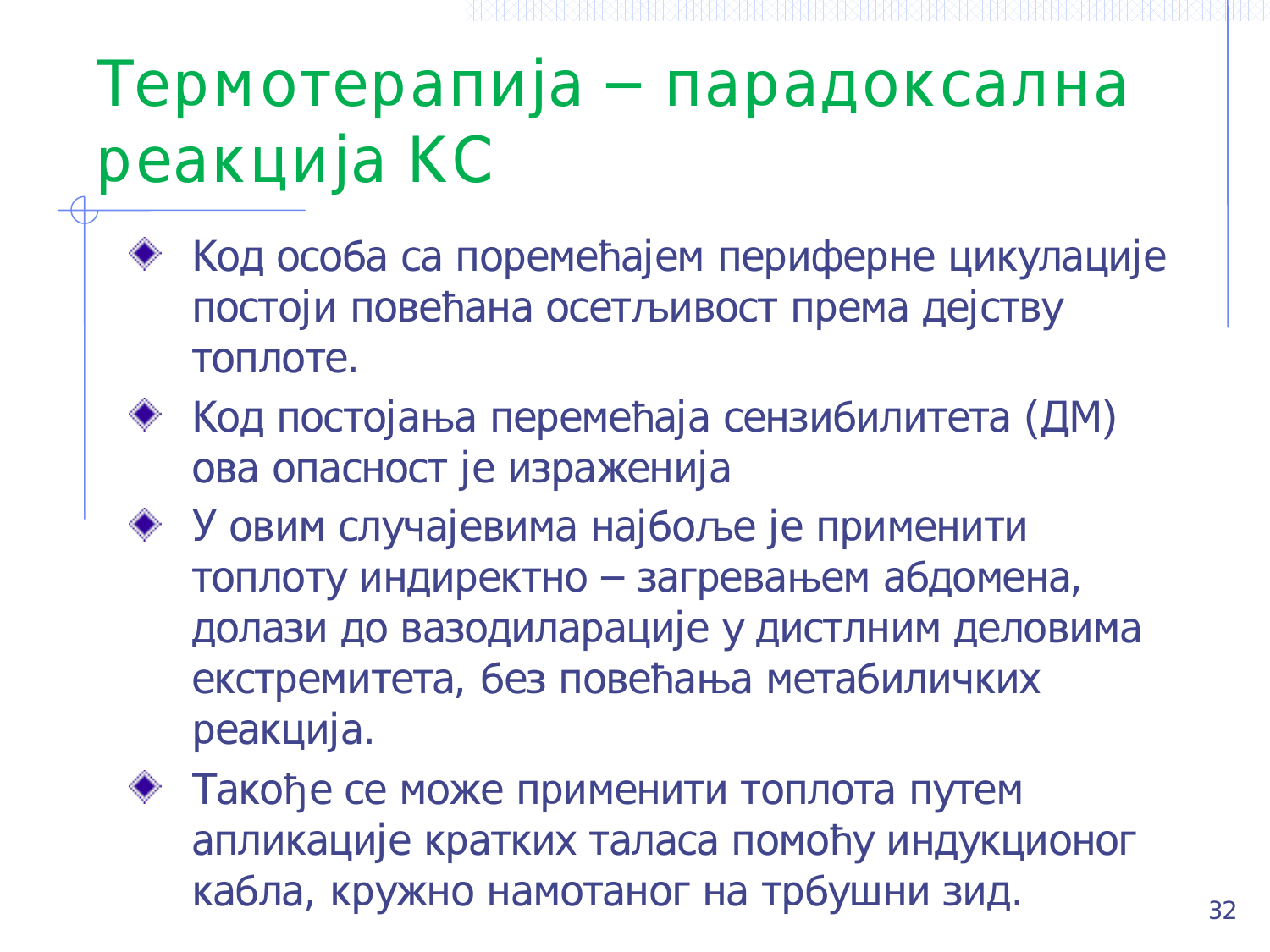

# Термотерапија – парадоксална реакција КС
Код особа са поремећајем периферне цикулације постоји повећана осетљивост према дејству топлоте.
Код постојања перемећаја сензибилитета (ДМ) ова опасност је израженија
У овим случајевима најбоље је применити топлоту индиректно – загревањем абдомена, долази до вазодиларације у дистлним деловима екстремитета, без повећања метабиличких реакција.
Такође се може применити топлота путем апликације кратких таласа помоћу индукционог кабла, кружно намотаног на трбушни зид.
32